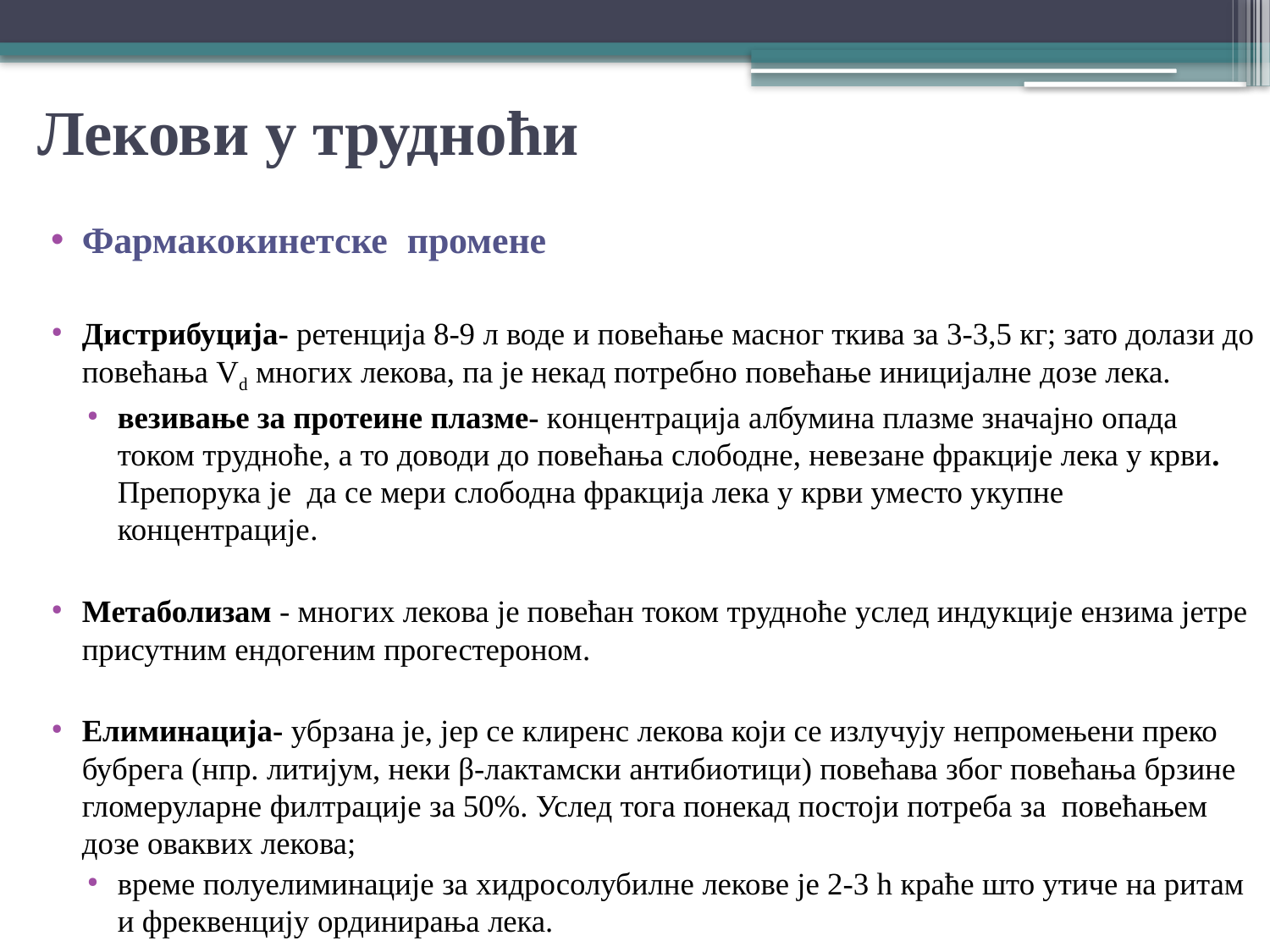

# Лекови у трудноћи

Фармакокинетске  промене

Дистрибуција- ретенција 8-9 л воде и повећање масног ткива за 3-3,5 кг; зато долази до повећања Vd многих лекова, па је некад потребно повећање иницијалне дозе лека.
везивање за протеине плазме- концентрација албумина плазме значајно опада током трудноће, а то доводи до повећања слободне, невезане фракције лека у крви. Препорука је  да се мери слободна фракција лека у крви уместо укупне концентрације.

Метаболизам - многих лекова је повећан током трудноће услед индукције ензима јетре присутним ендогеним прогестероном.

Елиминација- убрзана је, јер се клиренс лекова који се излучују непромењени преко бубрега (нпр. литијум, неки β-лактамски антибиотици) повећава због повећања брзине гломеруларне филтрације за 50%. Услед тога понекад постоји потреба за  повећањем дозе оваквих лекова;
време полуелиминације за хидросолубилне лекове је 2-3 h краће што утиче на ритам и фреквенцију ординирања лека.